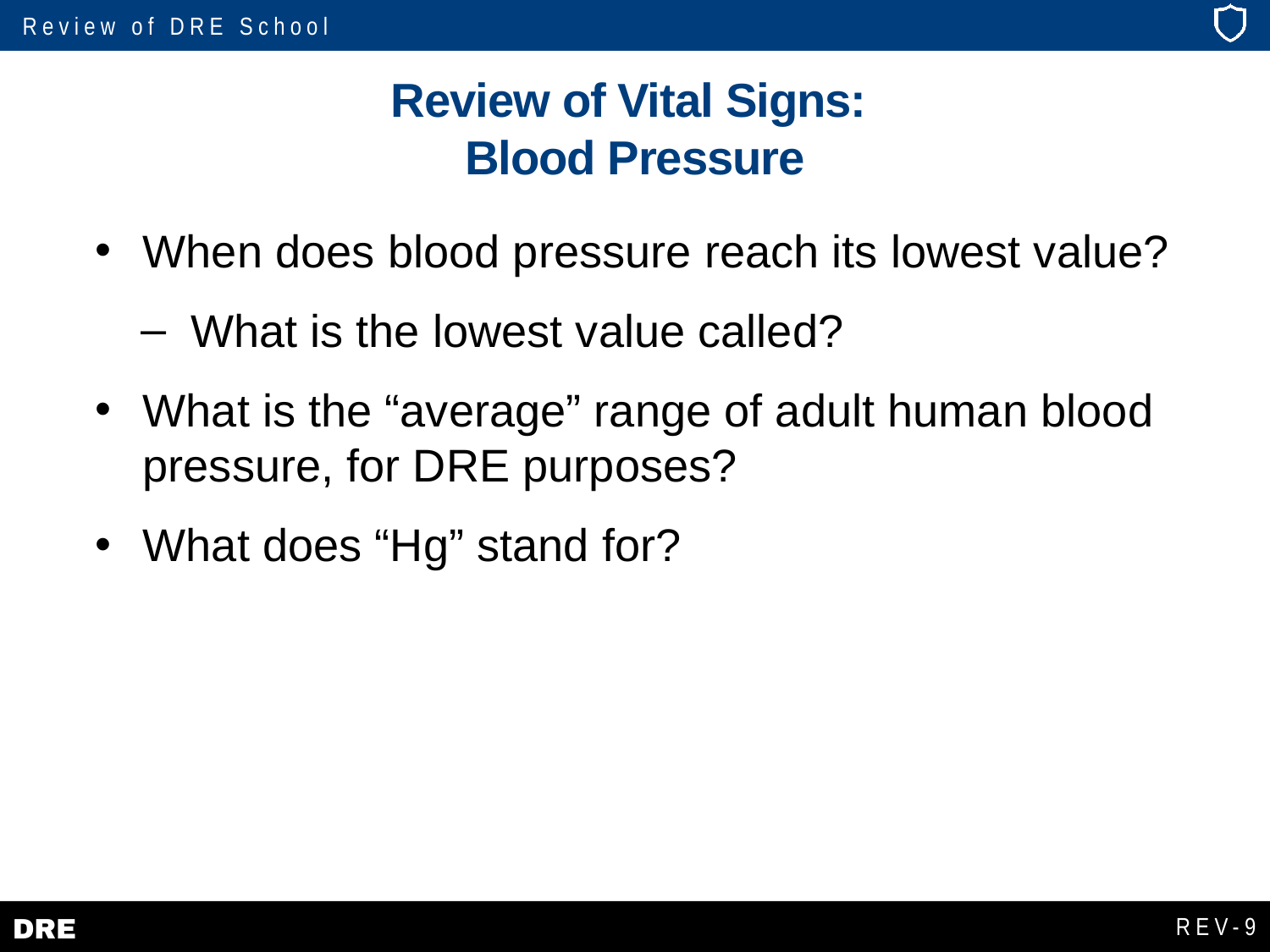

# Review of Vital Signs: Blood Pressure
When does blood pressure reach its lowest value?
What is the lowest value called?
What is the “average” range of adult human blood pressure, for DRE purposes?
What does “Hg” stand for?

REV-9